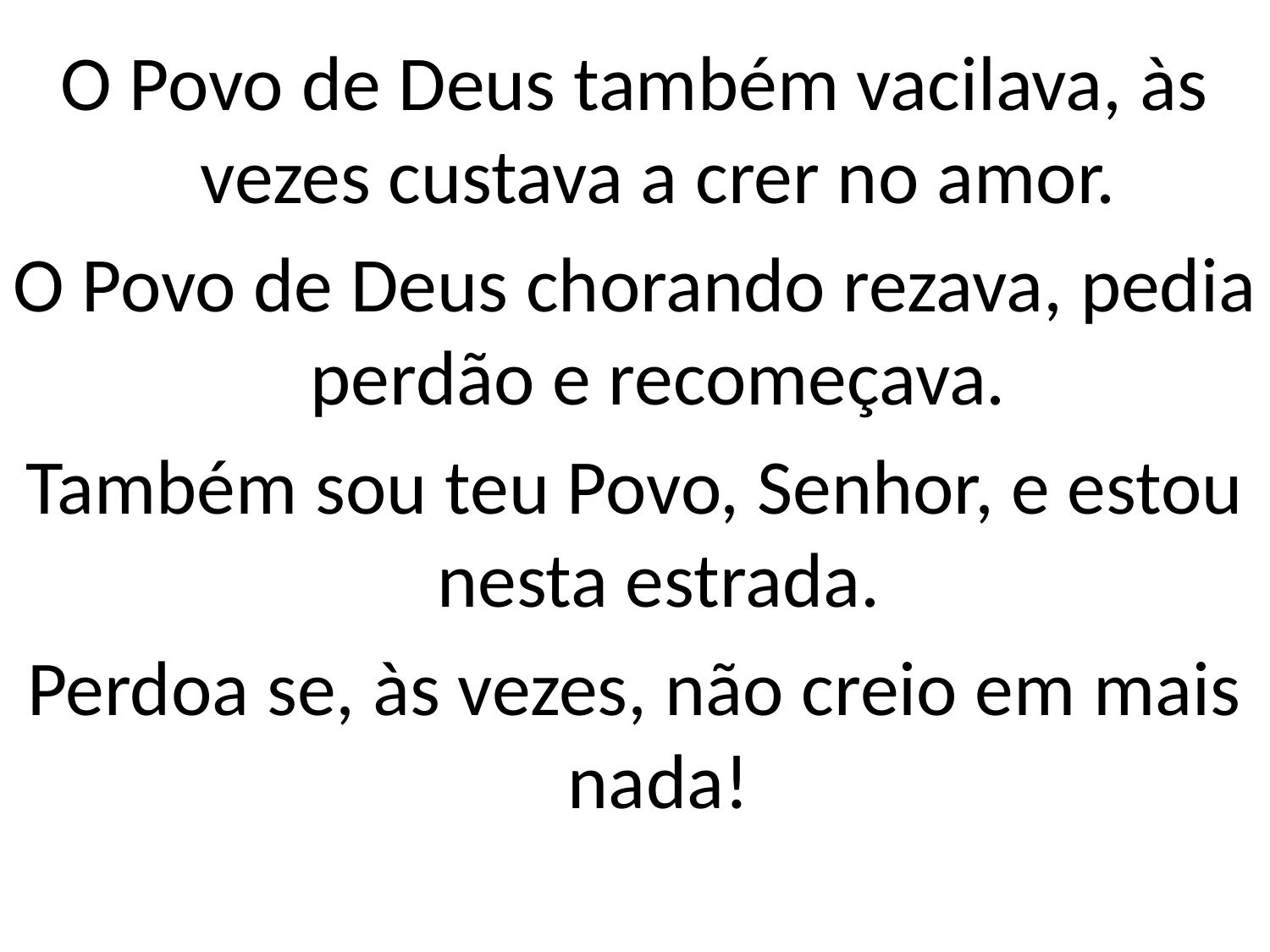

#
O Povo de Deus também vacilava, às vezes custava a crer no amor.
O Povo de Deus chorando rezava, pedia perdão e recomeçava.
Também sou teu Povo, Senhor, e estou nesta estrada.
Perdoa se, às vezes, não creio em mais nada!